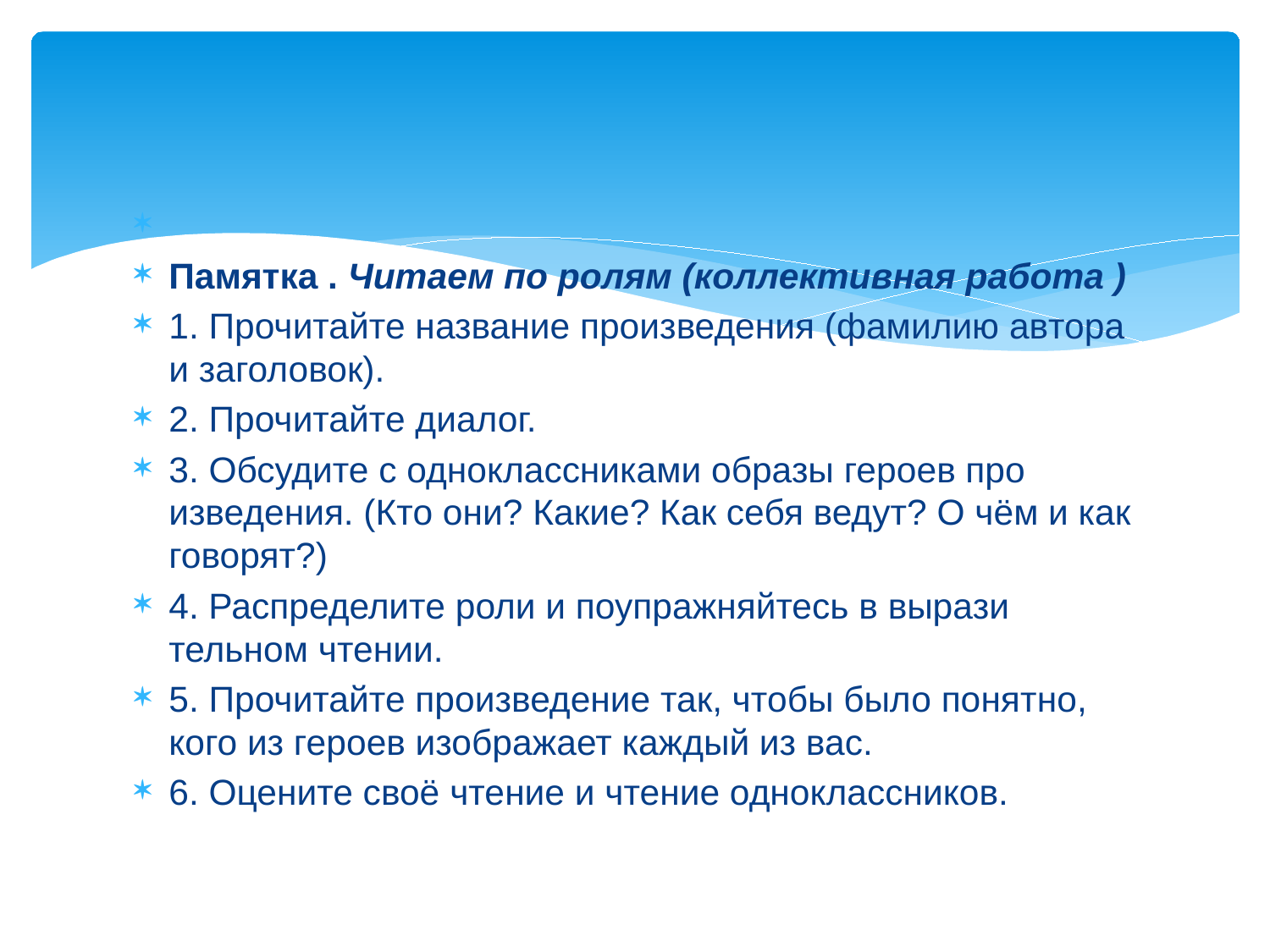

#

Памятка . Читаем по ролям (коллективная работа )
1. Прочитайте название произведения (фамилию ав­тора и заголовок).
2. Прочитайте диалог.
3. Обсудите с одноклассниками образы героев про­изведения. (Кто они? Какие? Как себя ведут? О чём и как говорят?)
4. Распределите роли и поупражняйтесь в вырази­тельном чтении.
5. Прочитайте произведение так, чтобы было понят­но, кого из героев изображает каждый из вас.
6. Оцените своё чтение и чтение одноклассников.